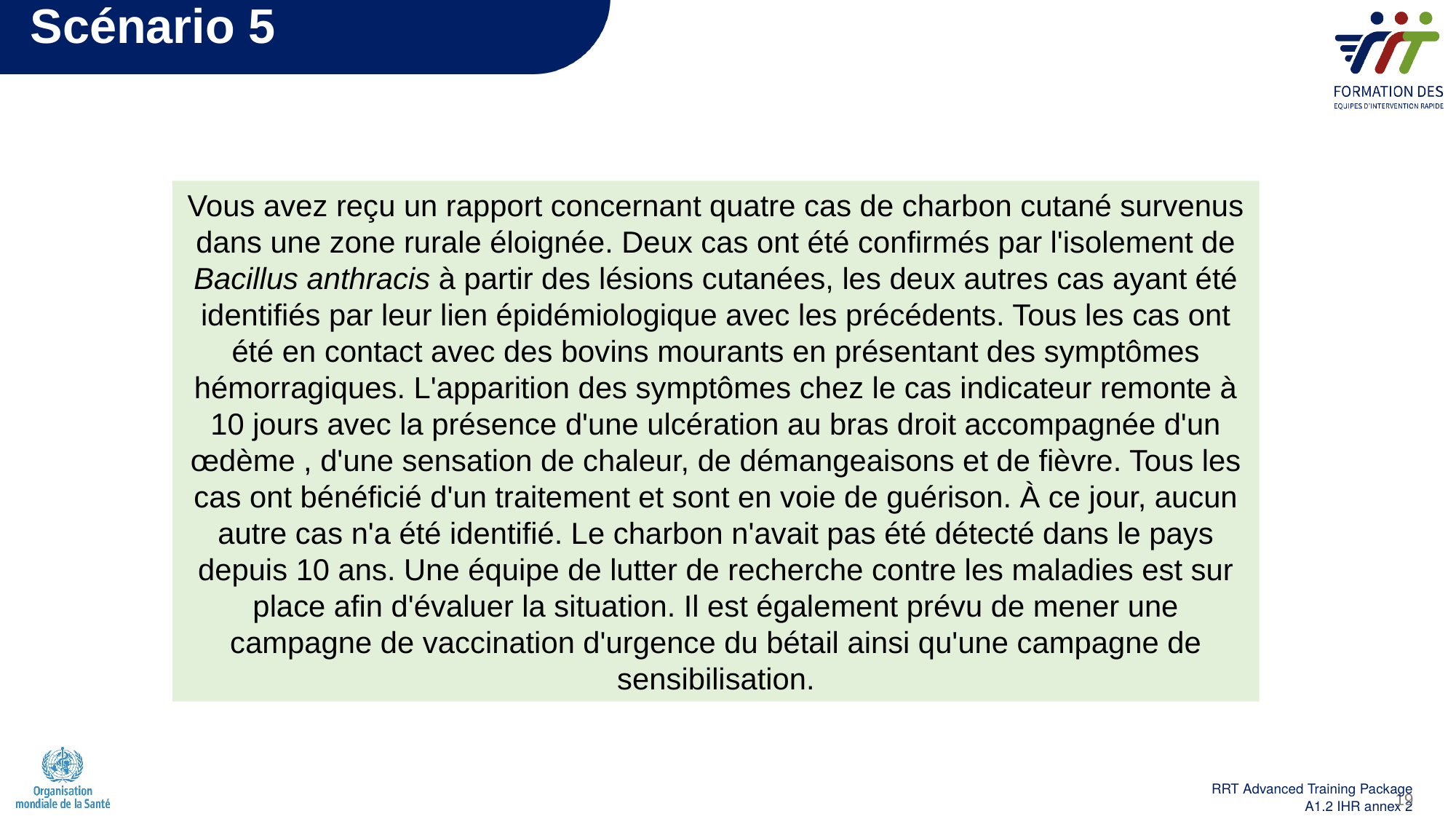

# Scénario 5
Vous avez reçu un rapport concernant quatre cas de charbon cutané survenus dans une zone rurale éloignée. Deux cas ont été confirmés par l'isolement de Bacillus anthracis à partir des lésions cutanées, les deux autres cas ayant été identifiés par leur lien épidémiologique avec les précédents. Tous les cas ont été en contact avec des bovins mourants en présentant des symptômes hémorragiques. L'apparition des symptômes chez le cas indicateur remonte à 10 jours avec la présence d'une ulcération au bras droit accompagnée d'un œdème , d'une sensation de chaleur, de démangeaisons et de fièvre. Tous les cas ont bénéficié d'un traitement et sont en voie de guérison. À ce jour, aucun autre cas n'a été identifié. Le charbon n'avait pas été détecté dans le pays depuis 10 ans. Une équipe de lutter de recherche contre les maladies est sur place afin d'évaluer la situation. Il est également prévu de mener une campagne de vaccination d'urgence du bétail ainsi qu'une campagne de sensibilisation.